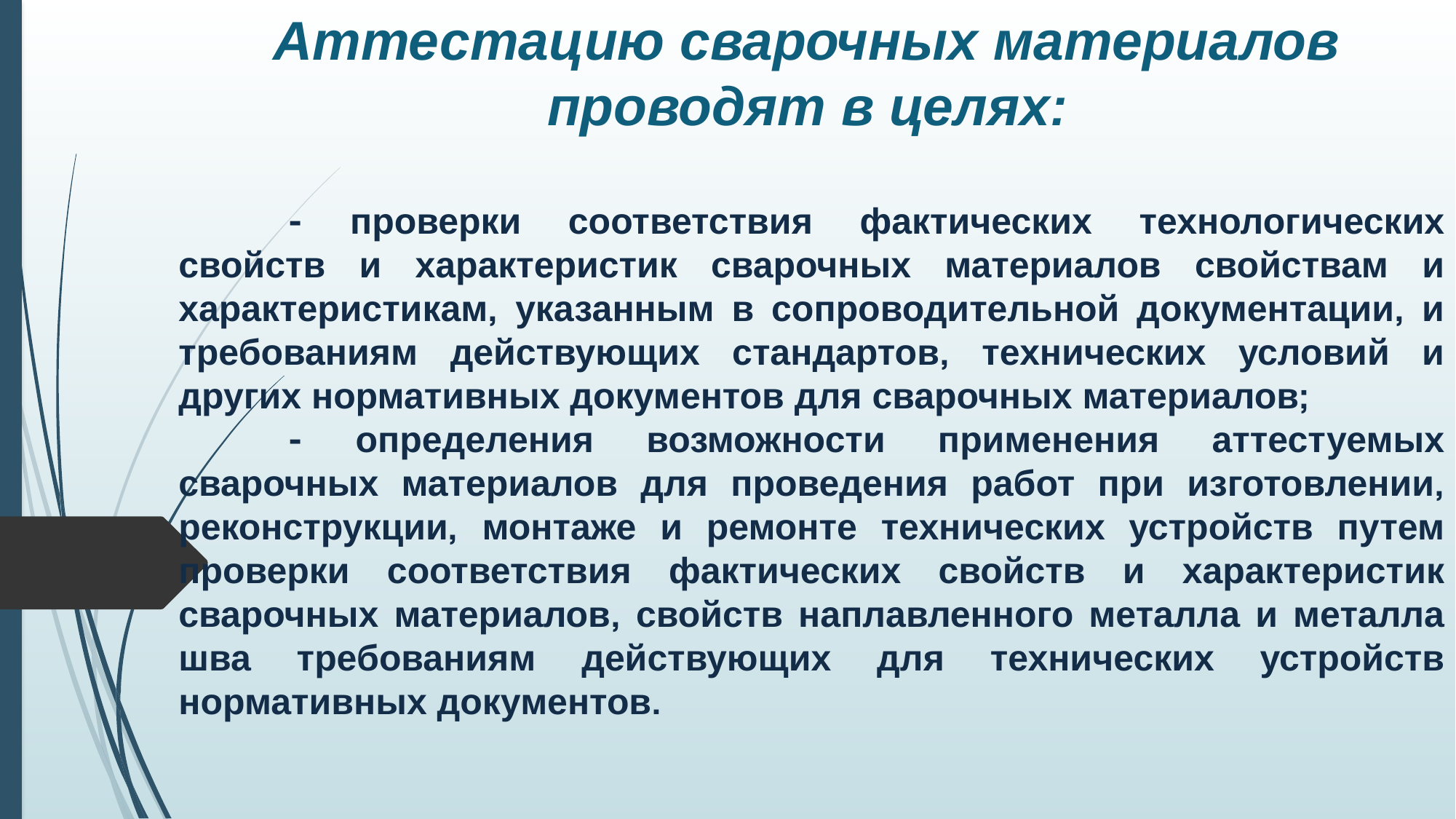

Аттестацию сварочных материалов проводят в целях:
	- проверки соответствия фактических технологических свойств и характеристик сварочных материалов свойствам и характеристикам, указанным в сопроводительной документации, и требованиям действующих стандартов, технических условий и других нормативных документов для сварочных материалов;
	- определения возможности применения аттестуемых сварочных материалов для проведения работ при изготовлении, реконструкции, монтаже и ремонте технических устройств путем проверки соответствия фактических свойств и характеристик сварочных материалов, свойств наплавленного металла и металла шва требованиям действующих для технических устройств нормативных документов.